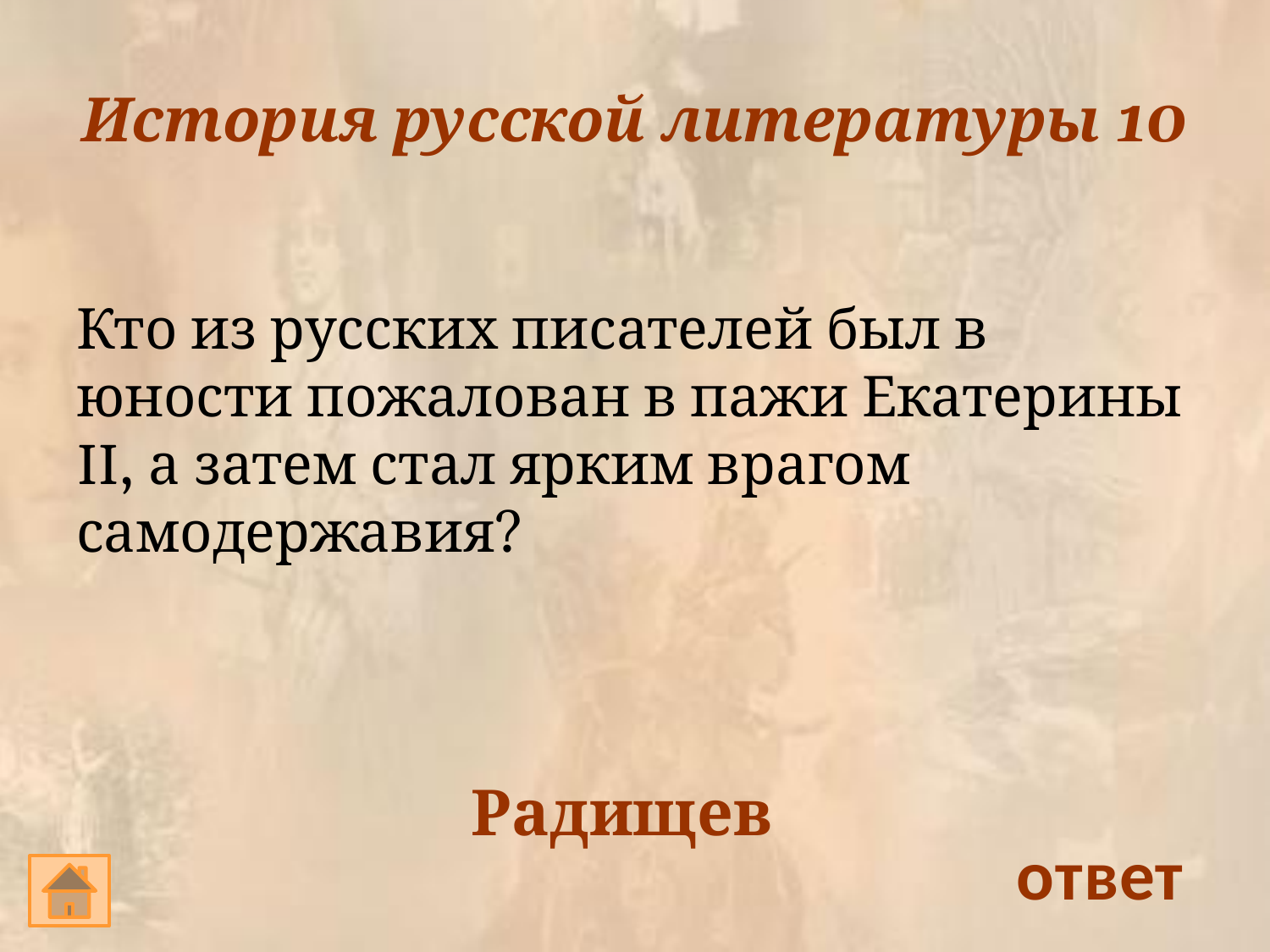

# История русской литературы 10
Кто из русских писателей был в юности пожалован в пажи Екатерины II, а затем стал ярким врагом самодержавия?
Радищев
ответ